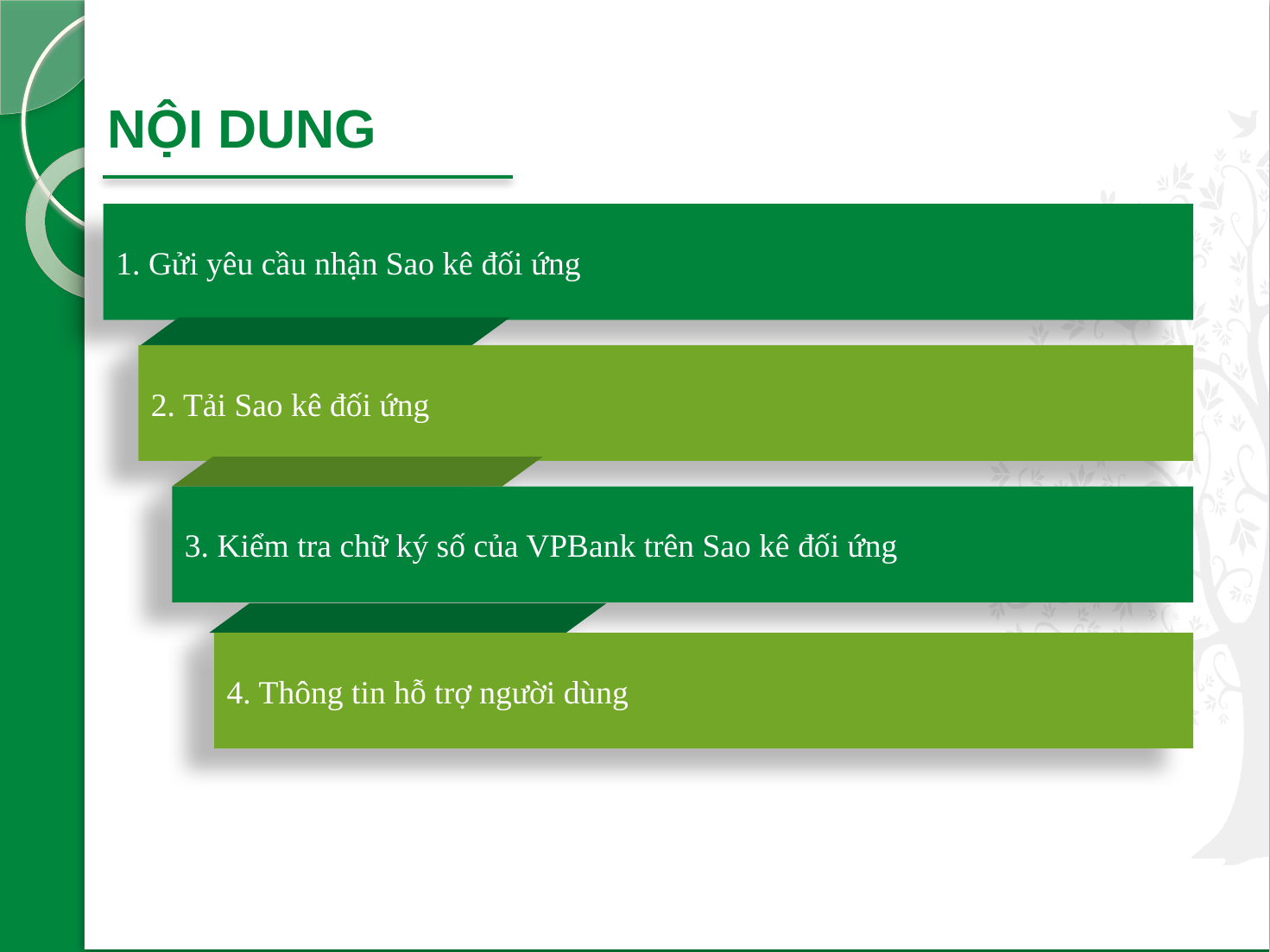

NỘI DUNG
1. Gửi yêu cầu nhận Sao kê đối ứng

2. Tải Sao kê đối ứng

3. Kiểm tra chữ ký số của VPBank trên Sao kê đối ứng

4. Thông tin hỗ trợ người dùng